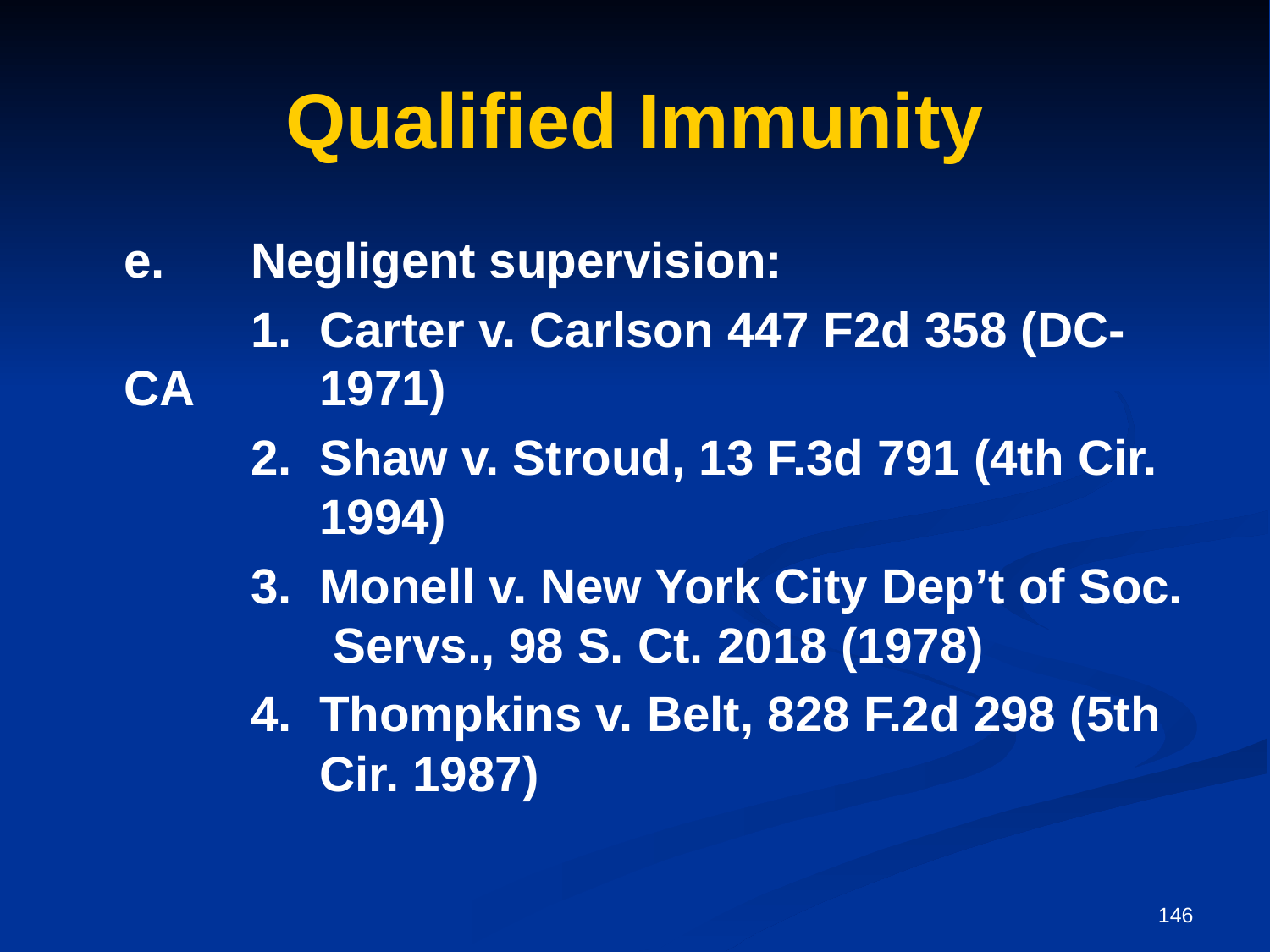

# Qualified Immunity
	e.	Negligent supervision:
		1.  Carter v. Carlson 447 F2d 358 (DC-CA 	     1971)
		2.  Shaw v. Stroud, 13 F.3d 791 (4th Cir. 	     1994)
		3.  Monell v. New York City Dep’t of Soc. 	      Servs., 98 S. Ct. 2018 (1978)
		4.  Thompkins v. Belt, 828 F.2d 298 (5th 	     Cir. 1987)
146